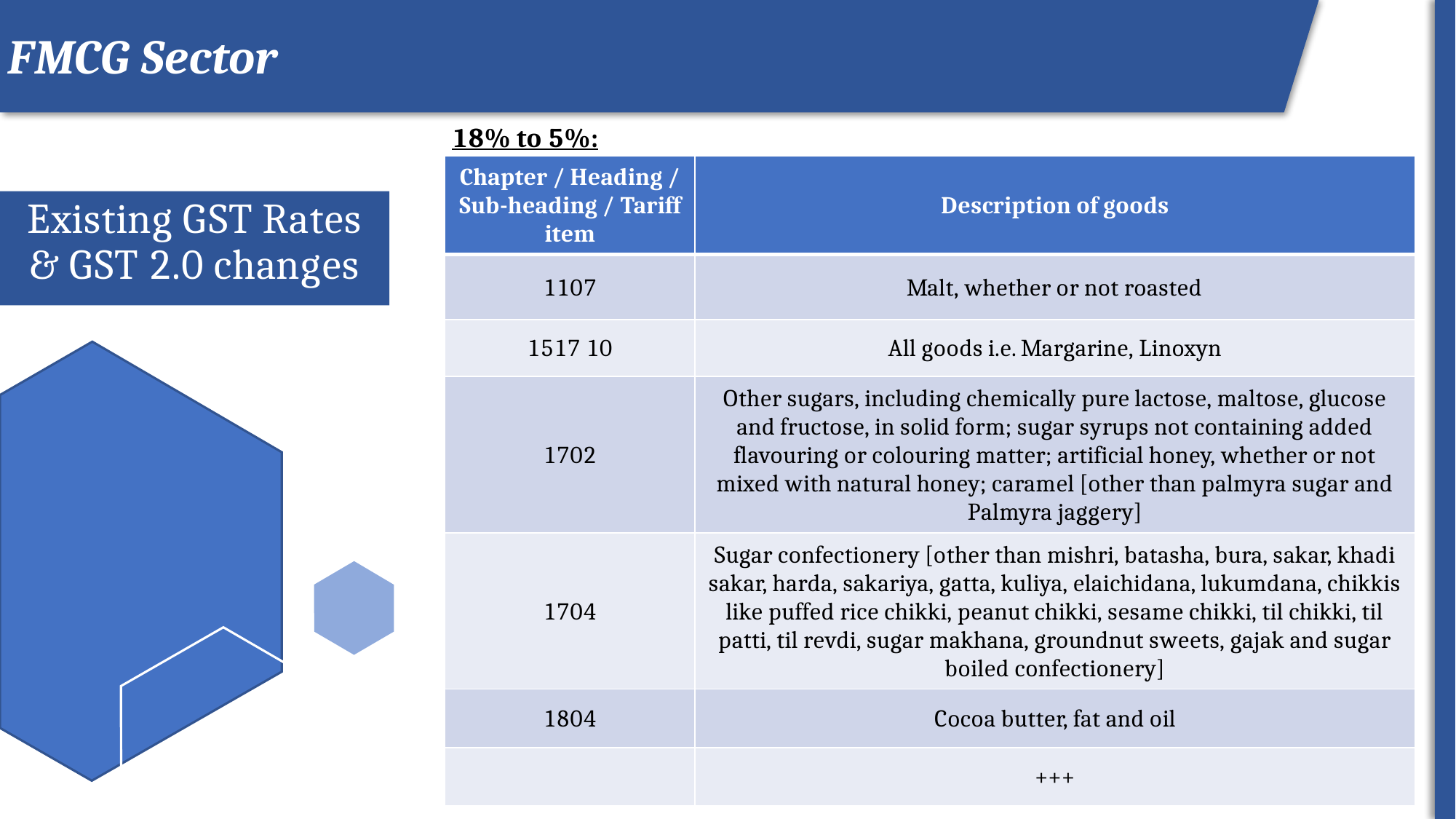

FMCG Sector
18% to 5%:
ROI
| Chapter / Heading / Sub-heading / Tariff item | Description of goods |
| --- | --- |
| 1107 | Malt, whether or not roasted |
| 1517 10 | All goods i.e. Margarine, Linoxyn |
| 1702 | Other sugars, including chemically pure lactose, maltose, glucose and fructose, in solid form; sugar syrups not containing added flavouring or colouring matter; artificial honey, whether or not mixed with natural honey; caramel [other than palmyra sugar and Palmyra jaggery] |
| 1704 | Sugar confectionery [other than mishri, batasha, bura, sakar, khadi sakar, harda, sakariya, gatta, kuliya, elaichidana, lukumdana, chikkis like puffed rice chikki, peanut chikki, sesame chikki, til chikki, til patti, til revdi, sugar makhana, groundnut sweets, gajak and sugar boiled confectionery] |
| 1804 | Cocoa butter, fat and oil |
|  | +++ |
# Existing GST Rates & GST 2.0 changes
Existing GST Rates & GST 2.0 changes
Existing GST Rates & GST 2.0 changes
16